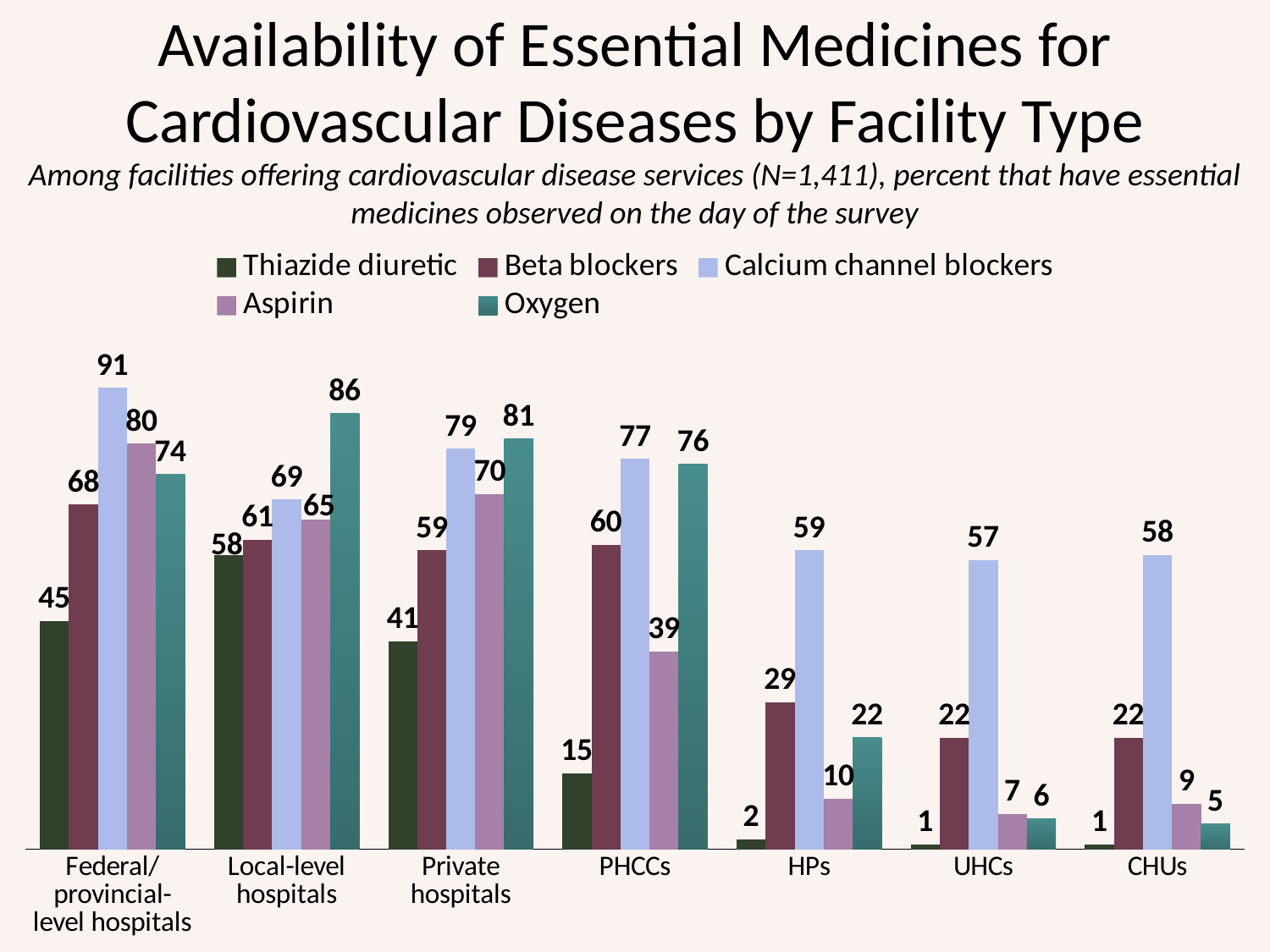

# Availability of Essential Medicines for Cardiovascular Diseases by Facility Type
Among facilities offering cardiovascular disease services (N=1,411), percent that have essential medicines observed on the day of the survey

### Chart

| Category | Thiazide diuretic | Beta blockers | Calcium channel blockers | Aspirin | Oxygen |
|---|---|---|---|---|---|
| Federal/ provincial-level hospitals | 45.0 | 68.0 | 91.0 | 80.0 | 74.0 |
| Local-level hospitals | 58.0 | 61.0 | 69.0 | 65.0 | 86.0 |
| Private hospitals | 41.0 | 59.0 | 79.0 | 70.0 | 81.0 |
| PHCCs | 15.0 | 60.0 | 77.0 | 39.0 | 76.0 |
| HPs | 2.0 | 29.0 | 59.0 | 10.0 | 22.0 |
| UHCs | 1.0 | 22.0 | 57.0 | 7.0 | 6.0 |
| CHUs | 1.0 | 22.0 | 58.0 | 9.0 | 5.0 |